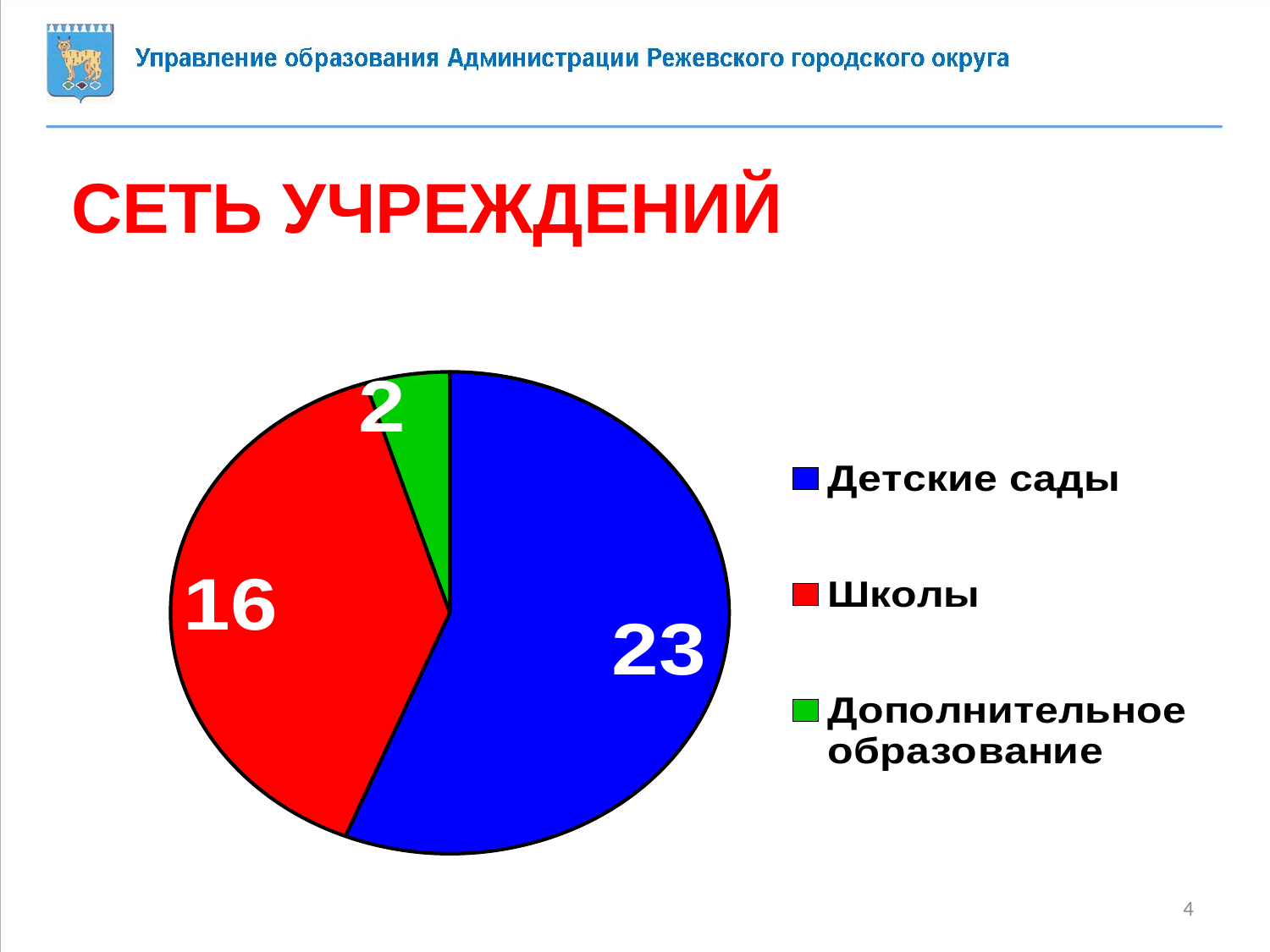

СЕТЬ УЧРЕЖДЕНИЙ

### Chart

| Category | Количество учреждений |
|---|---|
| Детские сады | 23.0 |
| Школы | 16.0 |
| Дополнительное образование | 2.0 |
4